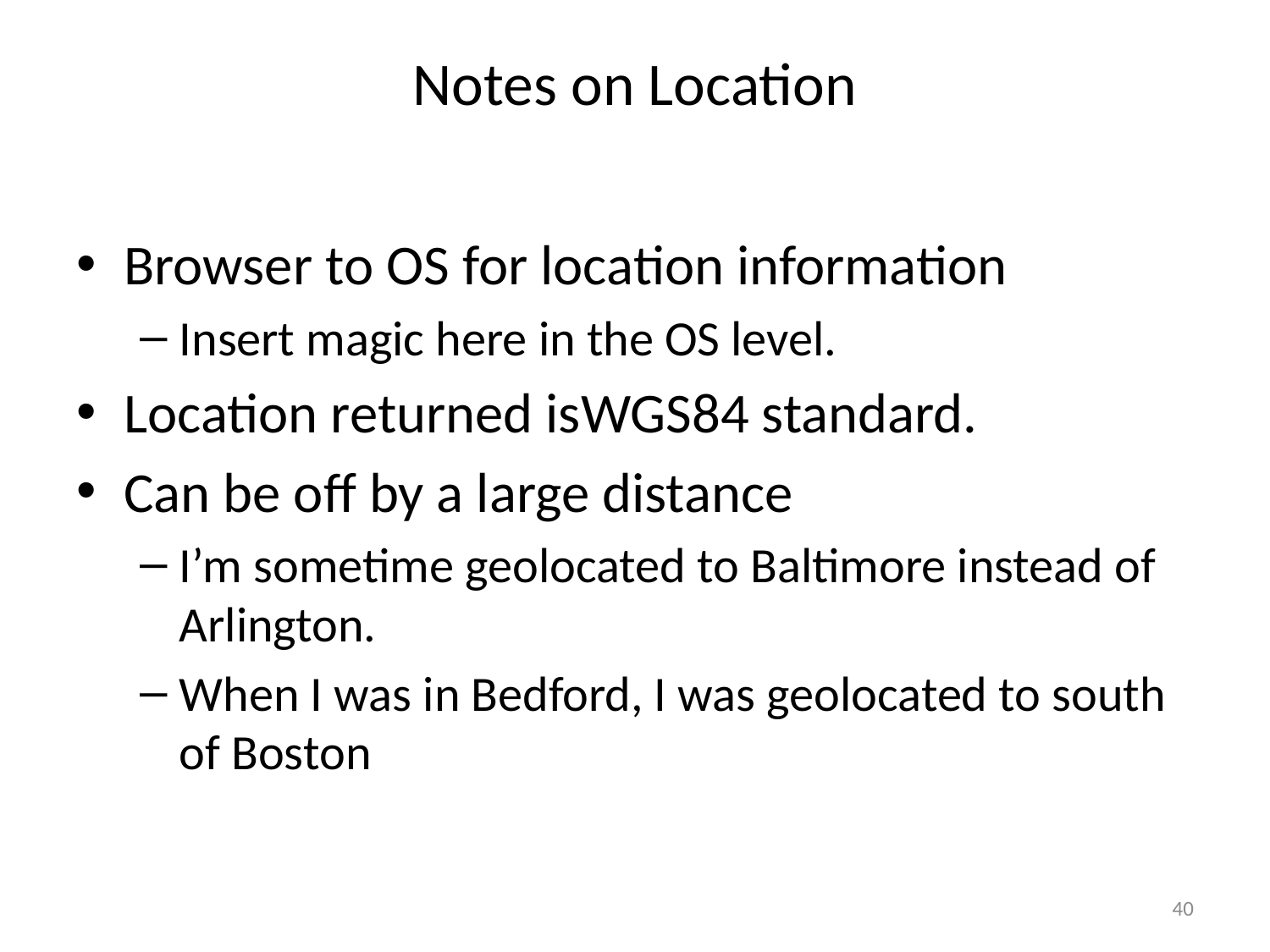

# Notes on Location
Browser to OS for location information
Insert magic here in the OS level.
Location returned isWGS84 standard.
Can be off by a large distance
I’m sometime geolocated to Baltimore instead of Arlington.
When I was in Bedford, I was geolocated to south of Boston
40